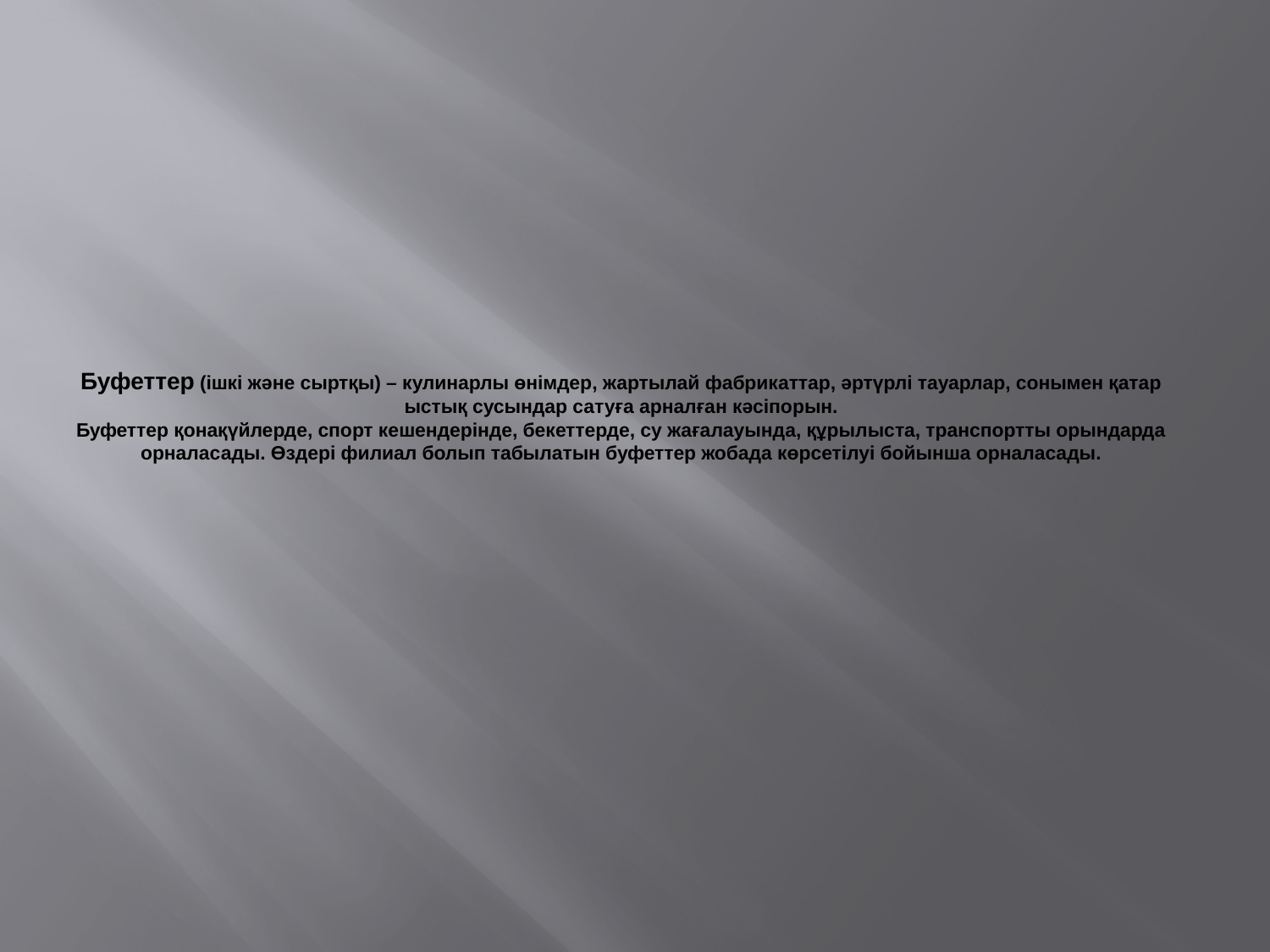

# Буфеттер (ішкі және сыртқы) – кулинарлы өнімдер, жартылай фабрикаттар, әртүрлі тауарлар, сонымен қатар ыстық сусындар сатуға арналған кәсіпорын. Буфеттер қонақүйлерде, спорт кешендерінде, бекеттерде, су жағалауында, құрылыста, транспортты орындарда орналасады. Өздері филиал болып табылатын буфеттер жобада көрсетілуі бойынша орналасады.